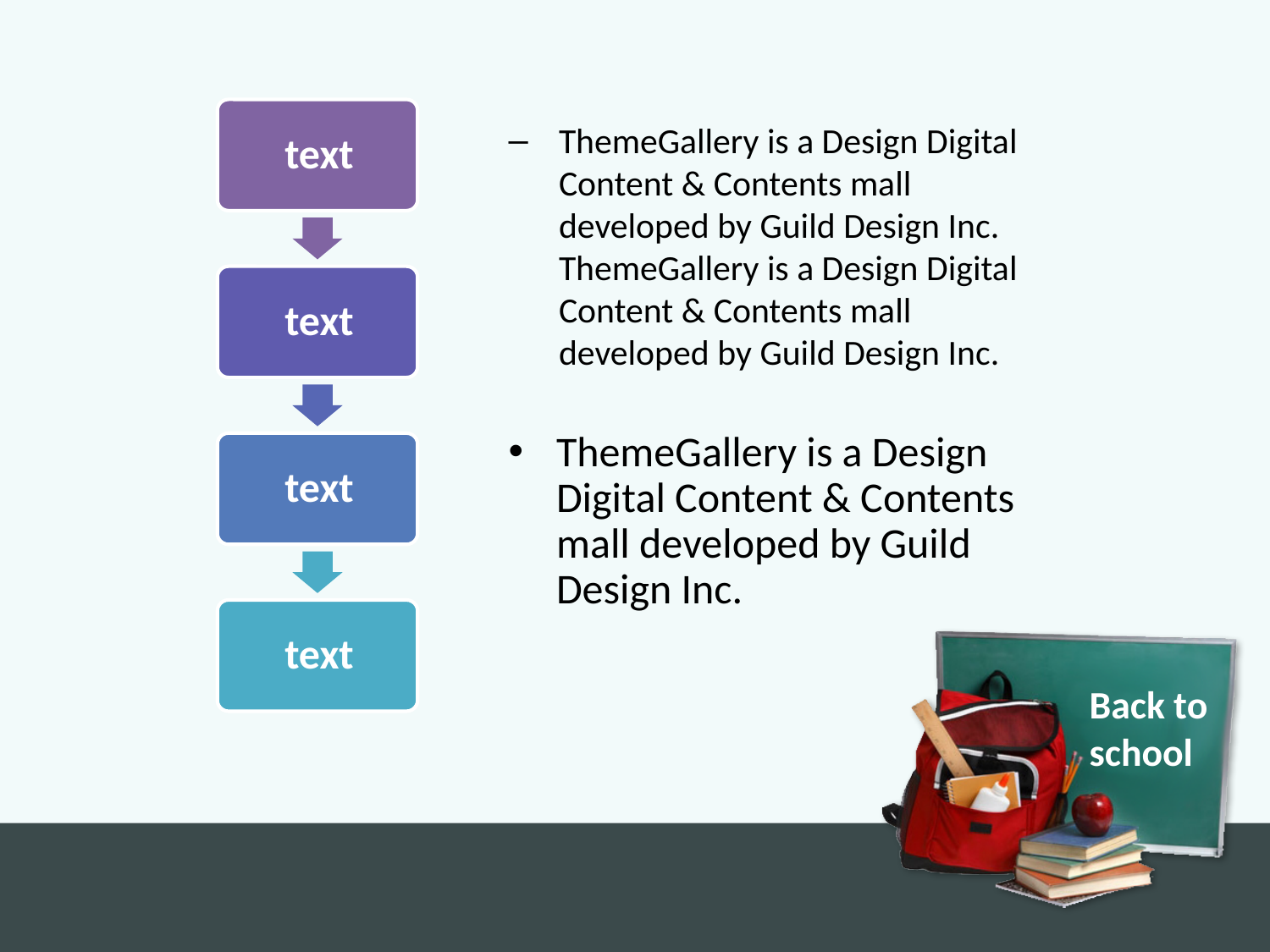

text

text

text

text
ThemeGallery is a Design Digital Content & Contents mall developed by Guild Design Inc. ThemeGallery is a Design Digital Content & Contents mall developed by Guild Design Inc.

ThemeGallery is a Design Digital Content & Contents mall developed by Guild Design Inc.

Back to
school